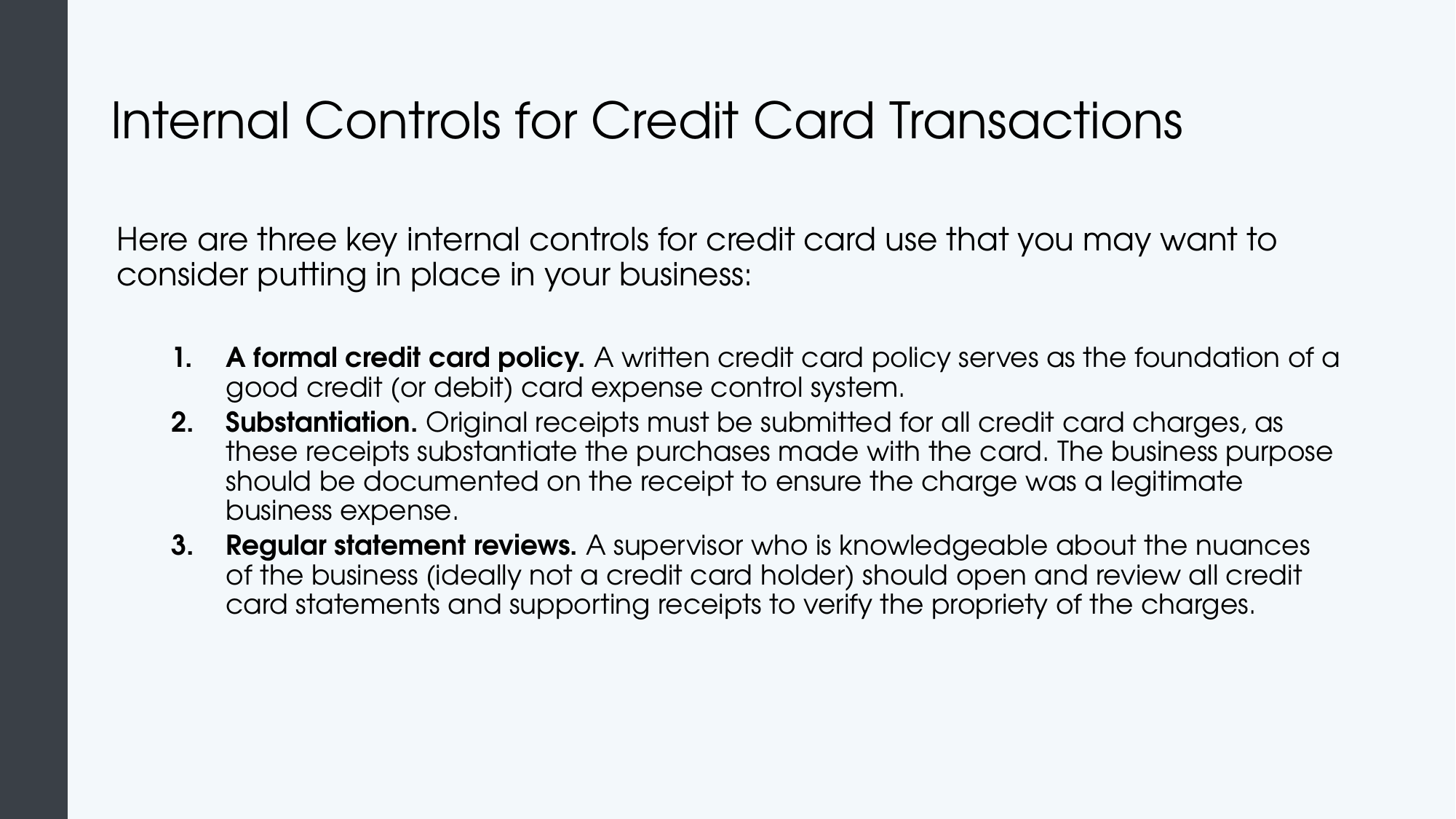

# Internal Controls for Credit Card Transactions
Here are three key internal controls for credit card use that you may want to consider putting in place in your business:

A formal credit card policy. A written credit card policy serves as the foundation of a good credit (or debit) card expense control system.
Substantiation. Original receipts must be submitted for all credit card charges, as these receipts substantiate the purchases made with the card. The business purpose should be documented on the receipt to ensure the charge was a legitimate business expense.
Regular statement reviews. A supervisor who is knowledgeable about the nuances of the business (ideally not a credit card holder) should open and review all credit card statements and supporting receipts to verify the propriety of the charges.